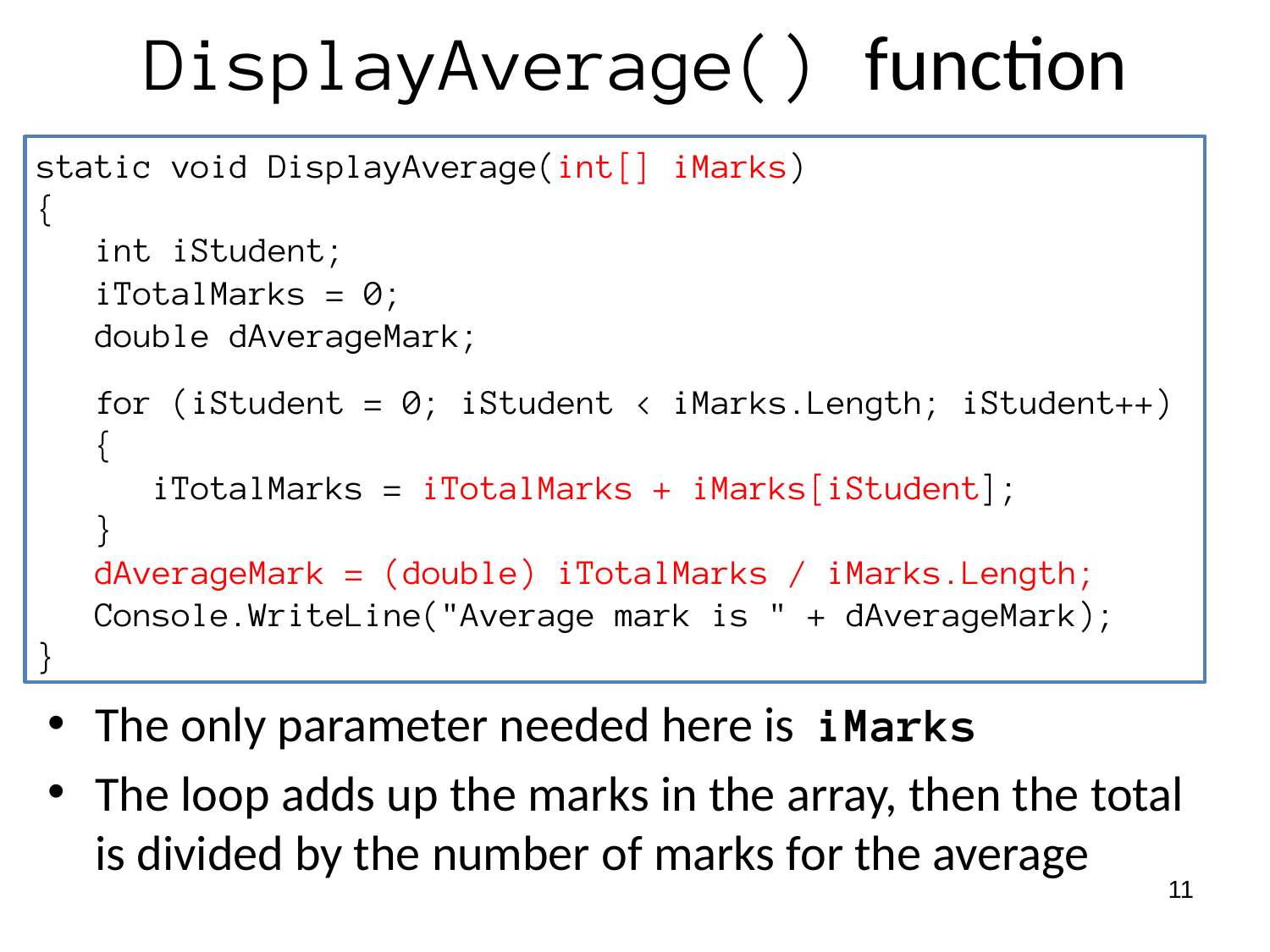

# DisplayAverage() function
static void DisplayAverage(int[] iMarks)
{
   int iStudent;
   iTotalMarks = 0;
   double dAverageMark;

   for (iStudent = 0; iStudent < iMarks.Length; iStudent++)
   {
      iTotalMarks = iTotalMarks + iMarks[iStudent];
   }
   dAverageMark = (double) iTotalMarks / iMarks.Length;
   Console.WriteLine("Average mark is " + dAverageMark);
}
The only parameter needed here is  iMarks
The loop adds up the marks in the array, then the total is divided by the number of marks for the average
11